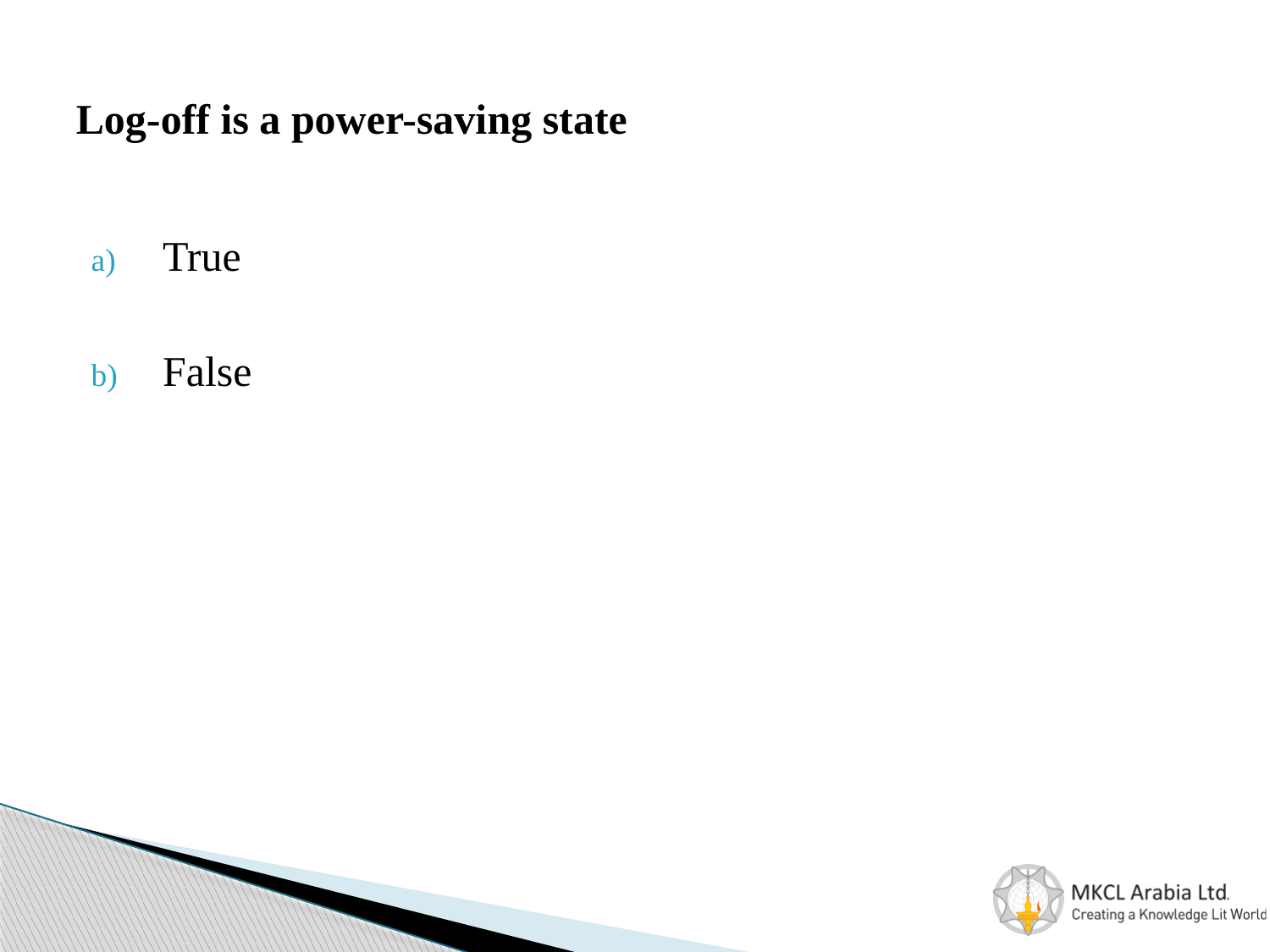

# Log-off is a power-saving state
True

False